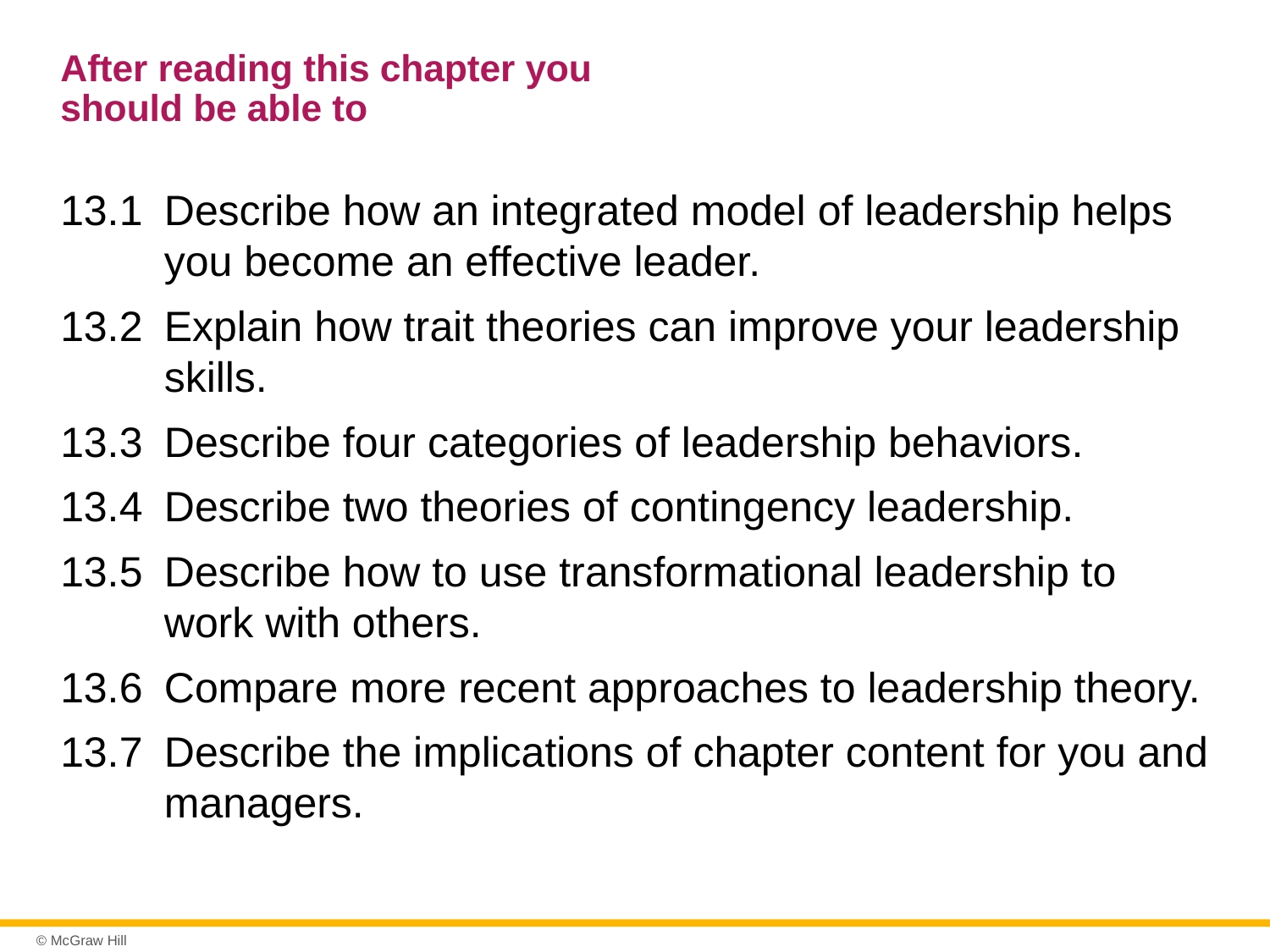

# After reading this chapter you should be able to
13.1 	Describe how an integrated model of leadership helps you become an effective leader.
13.2 	Explain how trait theories can improve your leadership skills.
13.3 	Describe four categories of leadership behaviors.
13.4 	Describe two theories of contingency leadership.
13.5 	Describe how to use transformational leadership to work with others.
13.6 	Compare more recent approaches to leadership theory.
13.7 	Describe the implications of chapter content for you and managers.